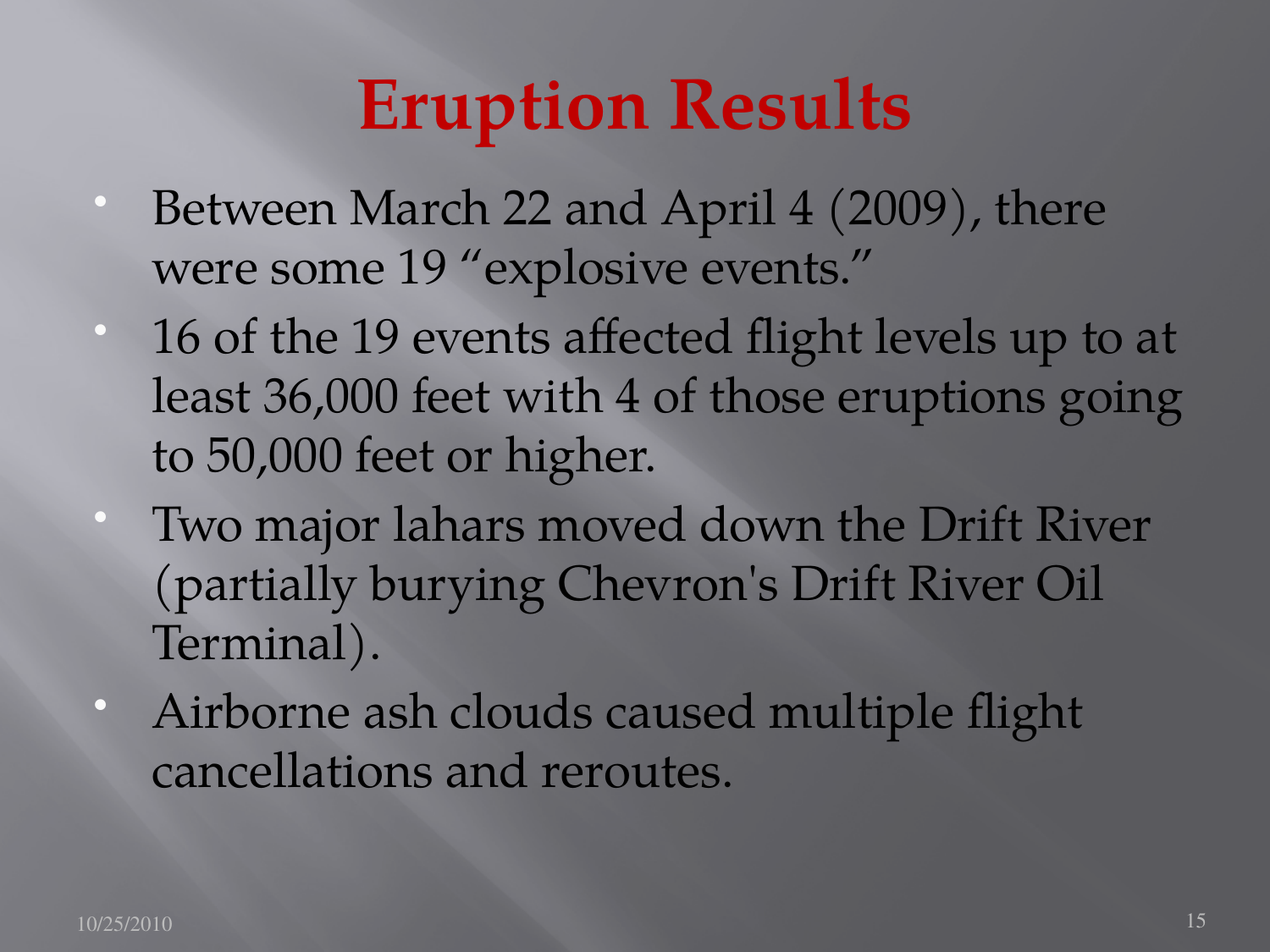

# Eruption Results
Between March 22 and April 4 (2009), there were some 19 “explosive events.”
16 of the 19 events affected flight levels up to at least 36,000 feet with 4 of those eruptions going to 50,000 feet or higher.
Two major lahars moved down the Drift River (partially burying Chevron's Drift River Oil Terminal).
Airborne ash clouds caused multiple flight cancellations and reroutes.
10/25/2010
15